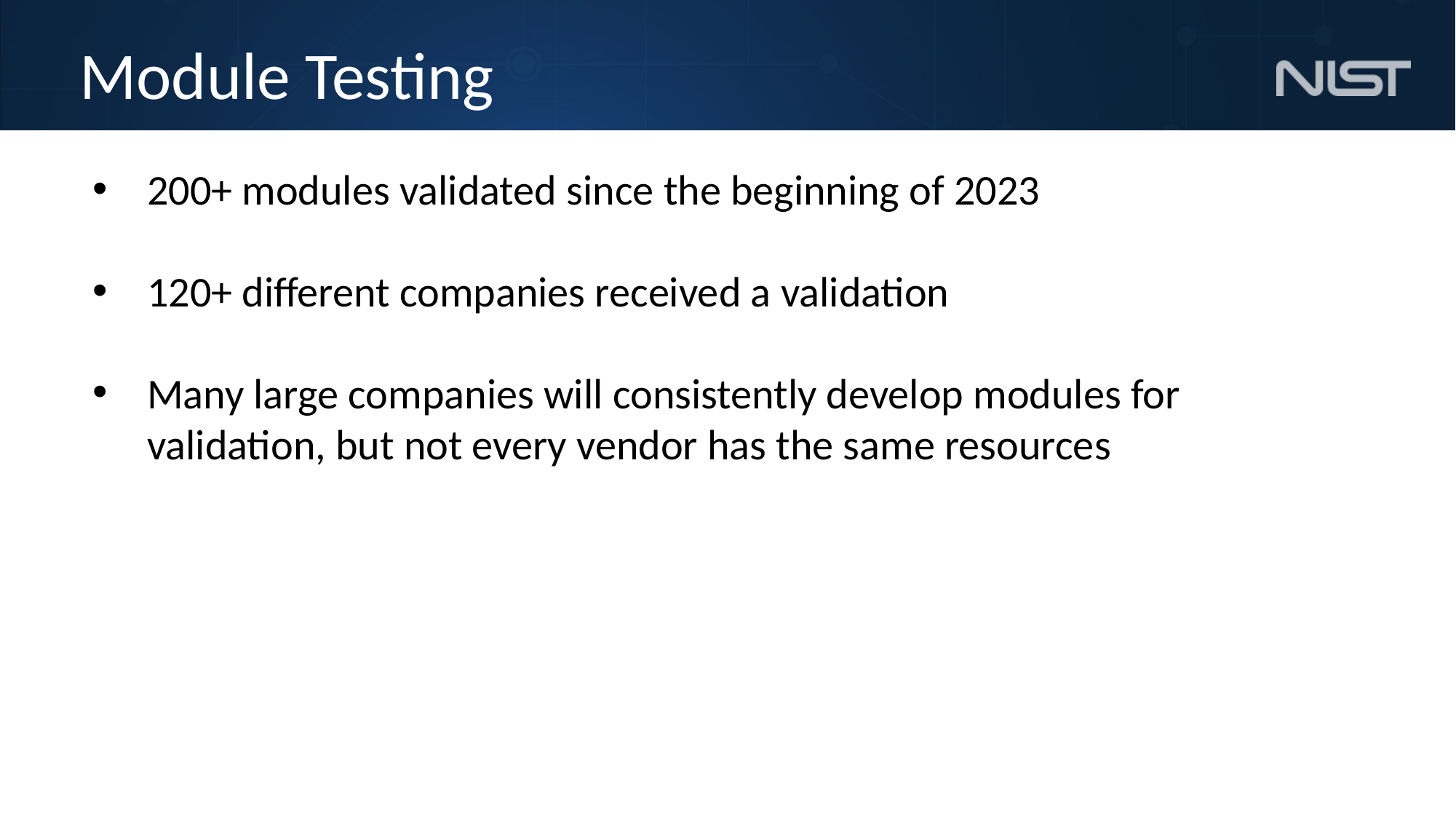

# Module Testing
200+ modules validated since the beginning of 2023
120+ different companies received a validation
Many large companies will consistently develop modules for validation, but not every vendor has the same resources